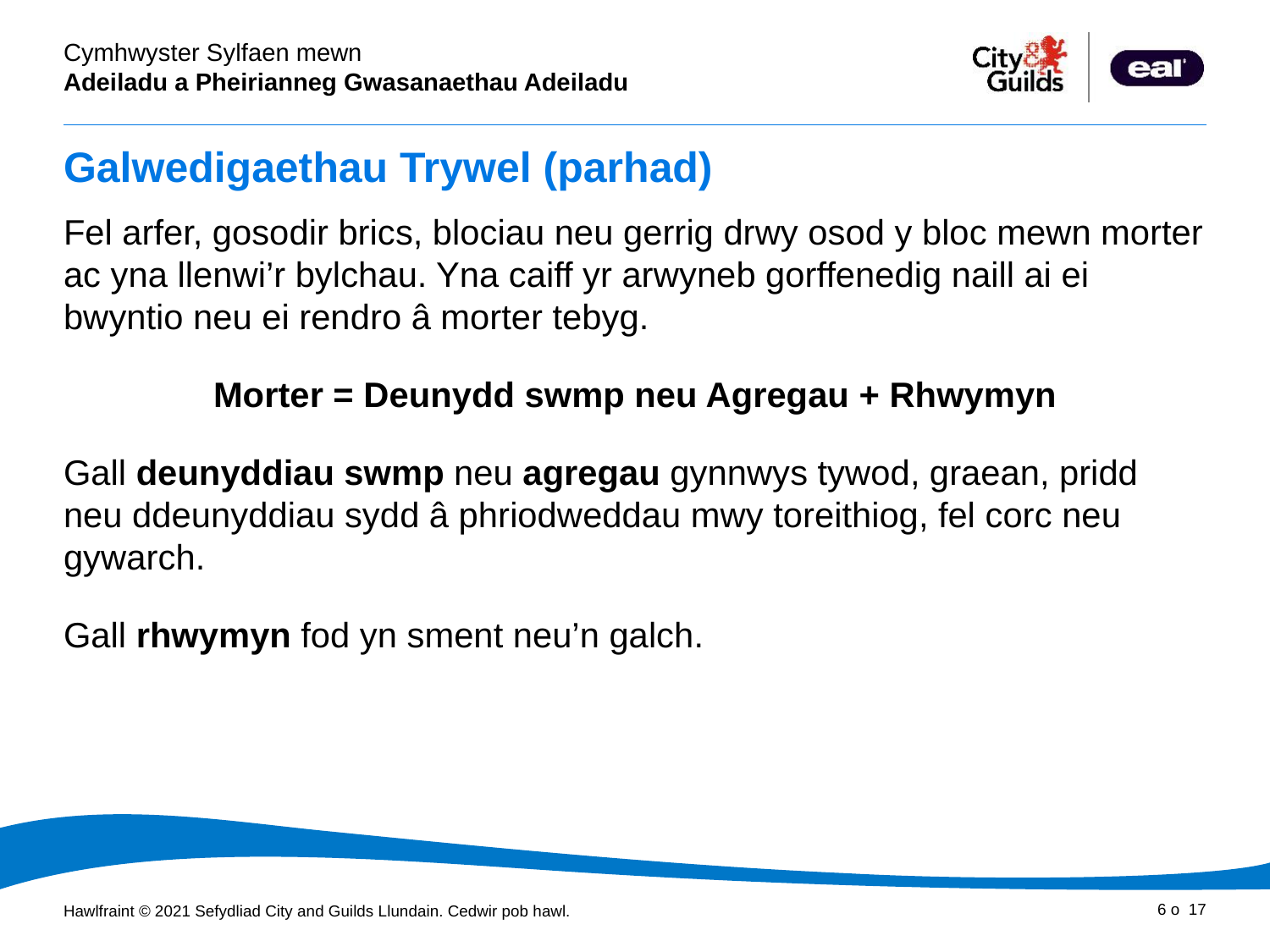

# Galwedigaethau Trywel (parhad)
Fel arfer, gosodir brics, blociau neu gerrig drwy osod y bloc mewn morter ac yna llenwi’r bylchau. Yna caiff yr arwyneb gorffenedig naill ai ei bwyntio neu ei rendro â morter tebyg.
Morter = Deunydd swmp neu Agregau + Rhwymyn
Gall deunyddiau swmp neu agregau gynnwys tywod, graean, pridd neu ddeunyddiau sydd â phriodweddau mwy toreithiog, fel corc neu gywarch.
Gall rhwymyn fod yn sment neu’n galch.